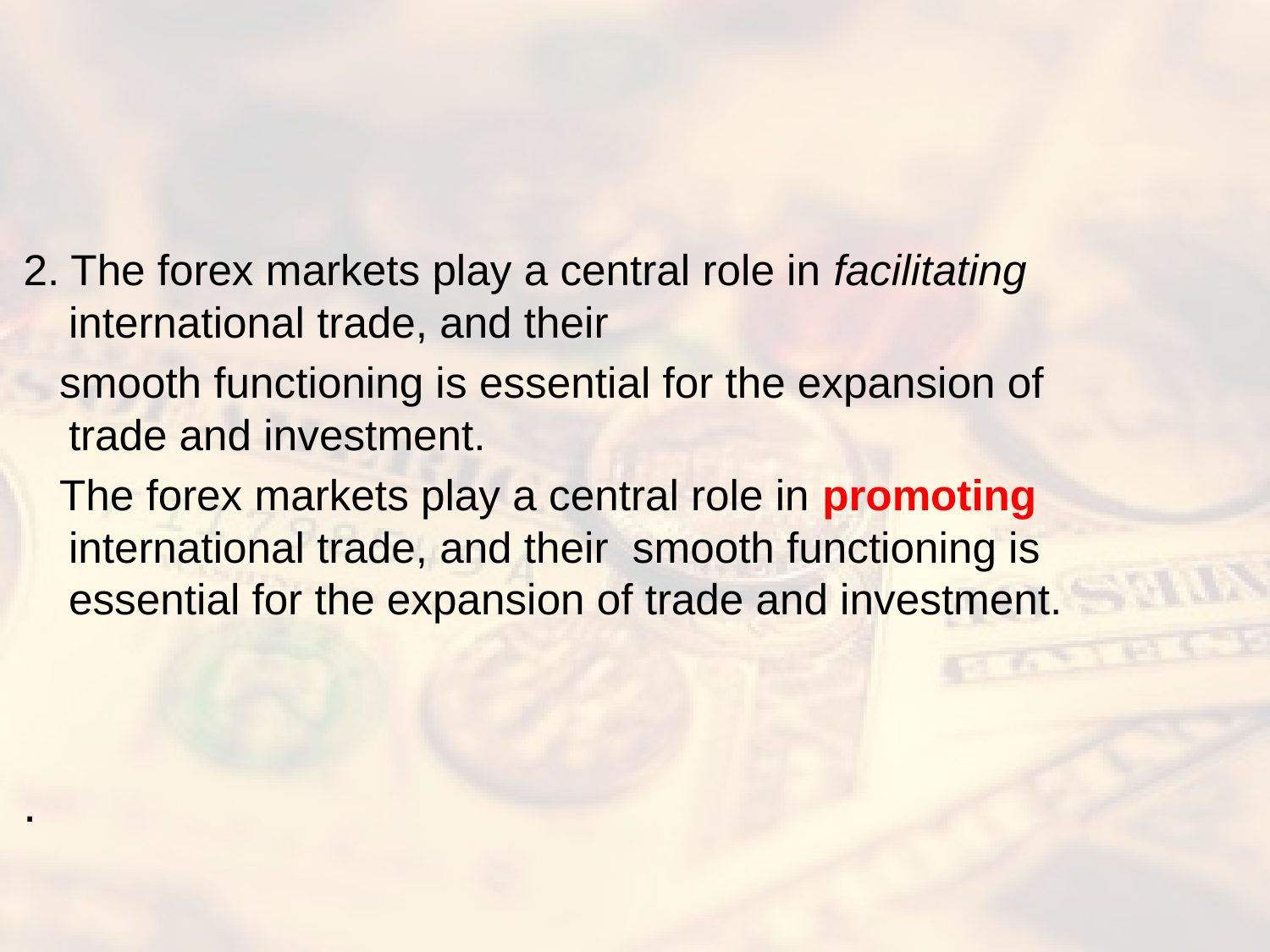

#
2. The forex markets play a central role in facilitating international trade, and their
   smooth functioning is essential for the expansion of trade and investment.
   The forex markets play a central role in promoting  international trade, and their  smooth functioning is essential for the expansion of trade and investment.

.